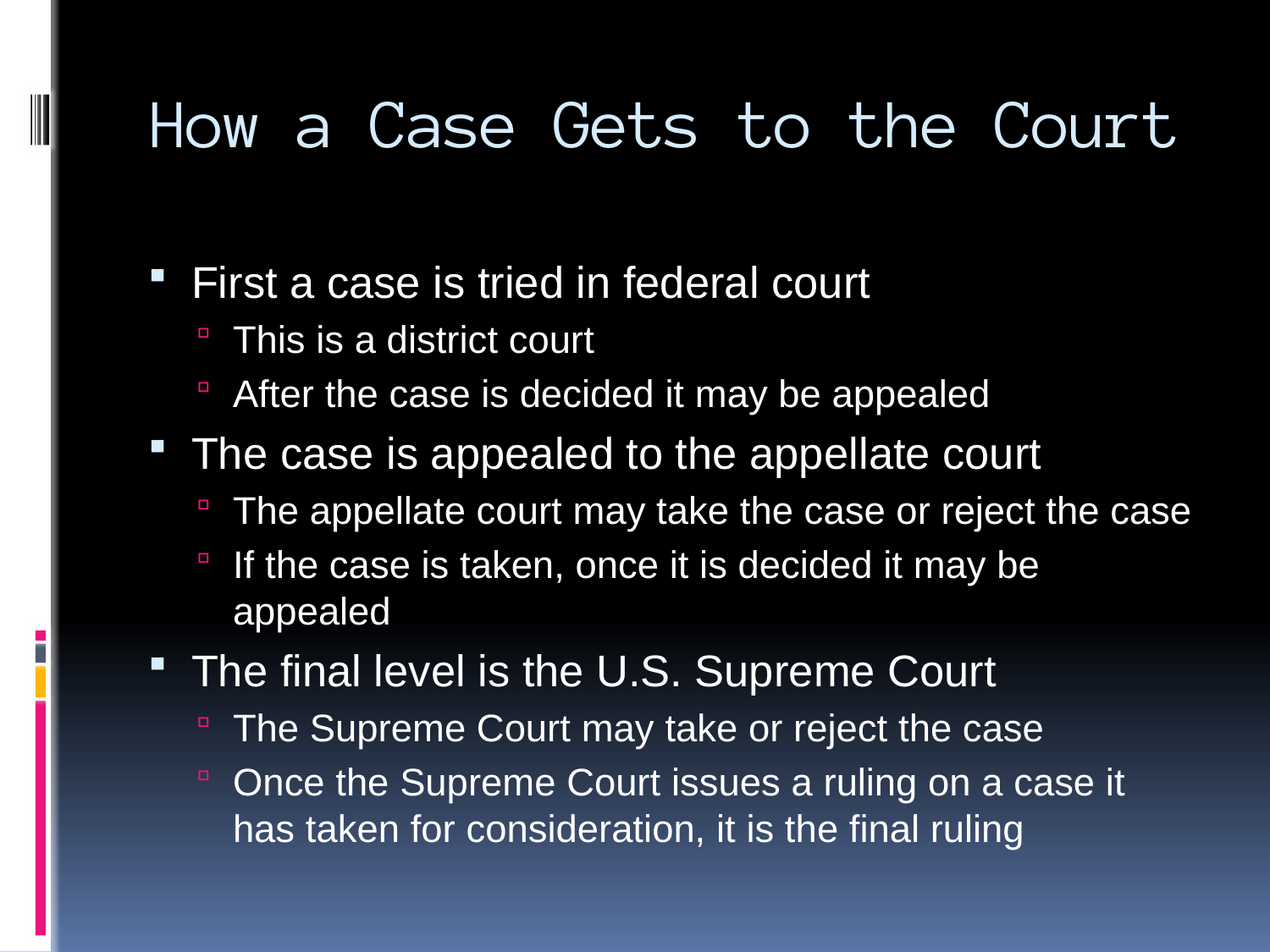

# How a Case Gets to the Court
First a case is tried in federal court
This is a district court
After the case is decided it may be appealed
The case is appealed to the appellate court
The appellate court may take the case or reject the case
If the case is taken, once it is decided it may be appealed
The final level is the U.S. Supreme Court
The Supreme Court may take or reject the case
Once the Supreme Court issues a ruling on a case it has taken for consideration, it is the final ruling